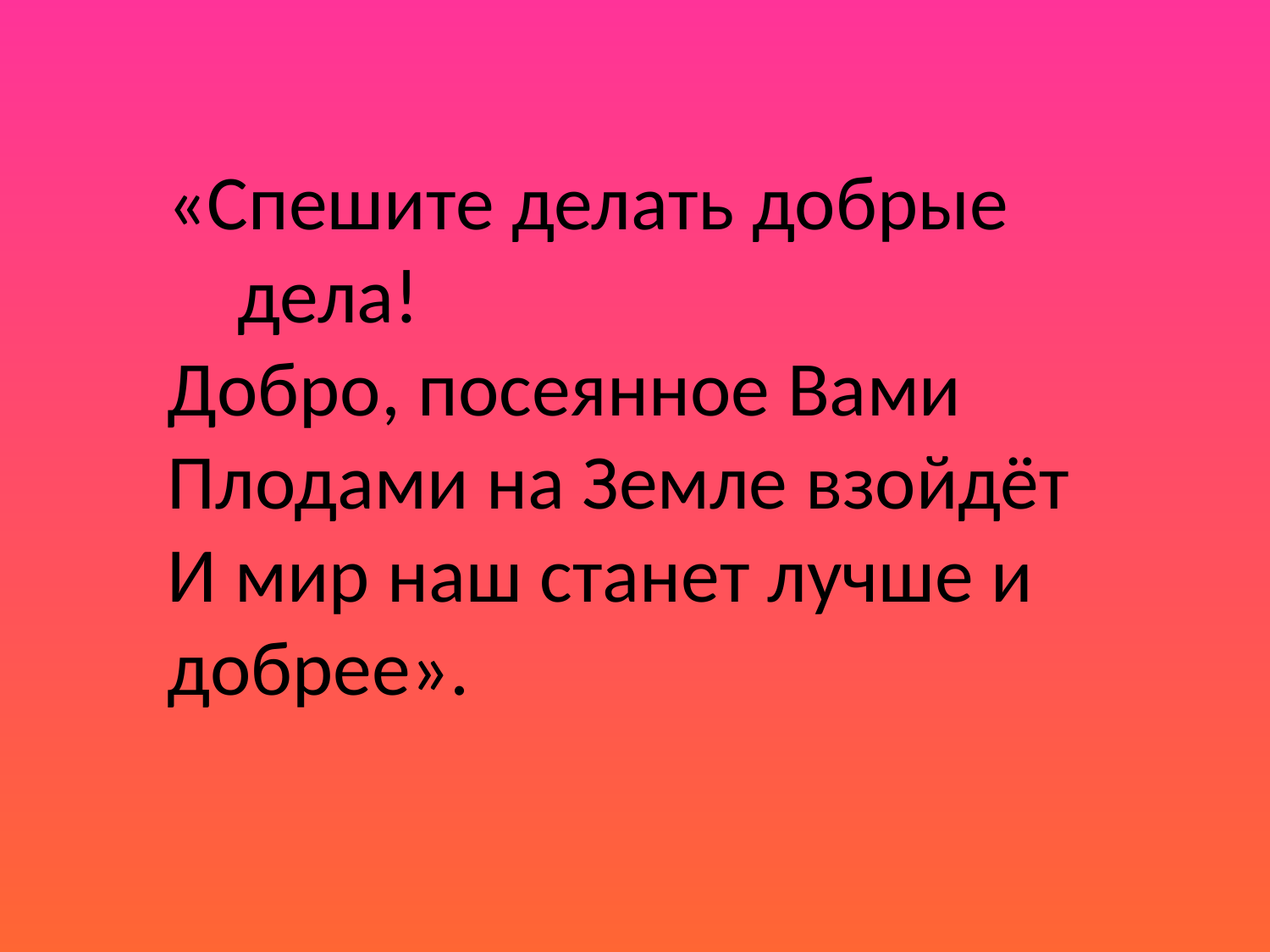

«Спешите делать добрые           дела!
Добро, посеянное Вами
Плодами на Земле взойдёт
И мир наш станет лучше и добрее».